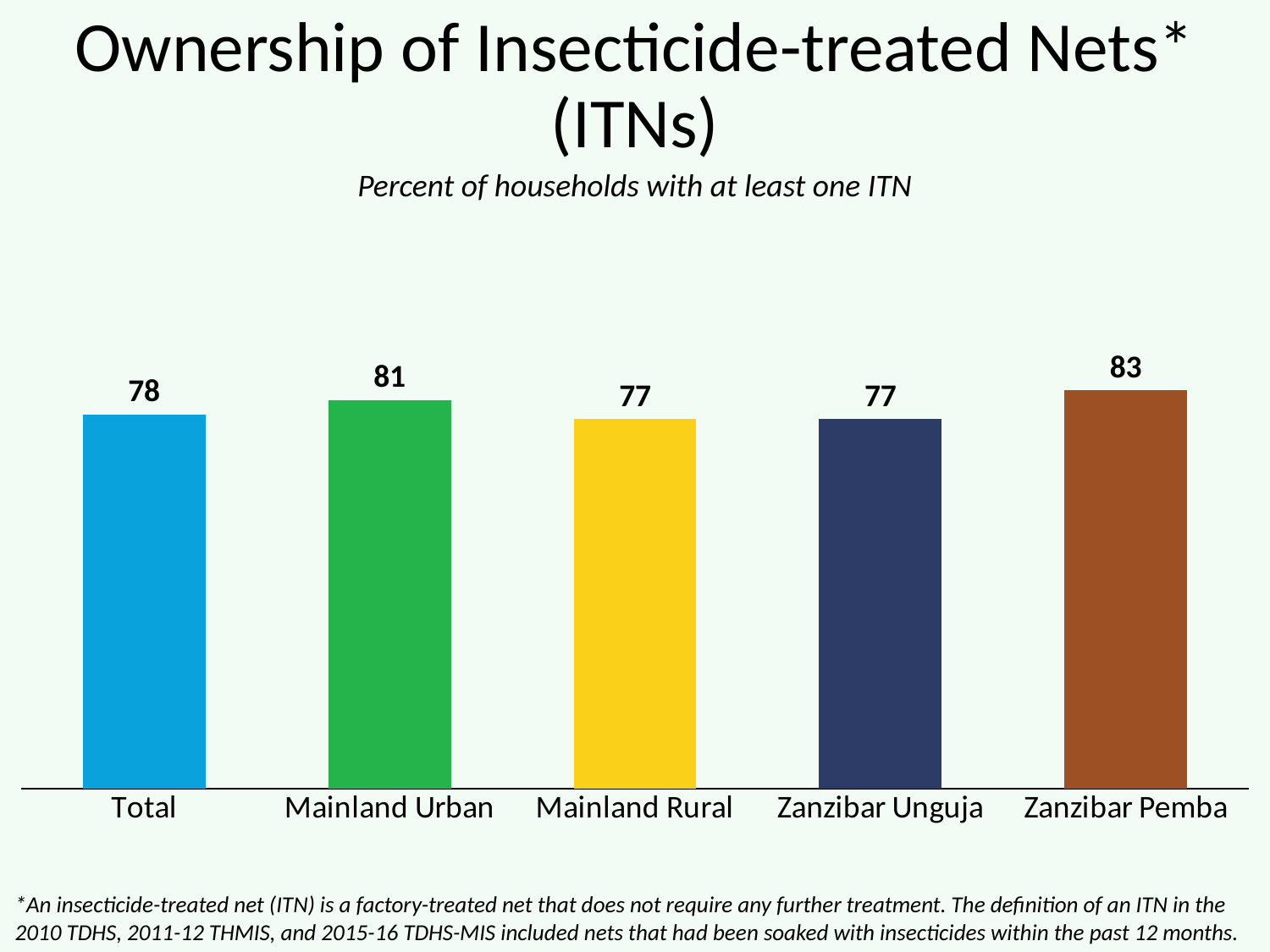

# Ownership of Insecticide-treated Nets* (ITNs)
Percent of households with at least one ITN

### Chart

| Category | Any insecticide-treated net (ITN)* |
|---|---|
| Total | 78.0 |
| Mainland Urban | 81.0 |
| Mainland Rural | 77.0 |
| Zanzibar Unguja | 77.0 |
| Zanzibar Pemba | 83.0 |
*An insecticide-treated net (ITN) is a factory-treated net that does not require any further treatment. The definition of an ITN in the 2010 TDHS, 2011-12 THMIS, and 2015-16 TDHS-MIS included nets that had been soaked with insecticides within the past 12 months.